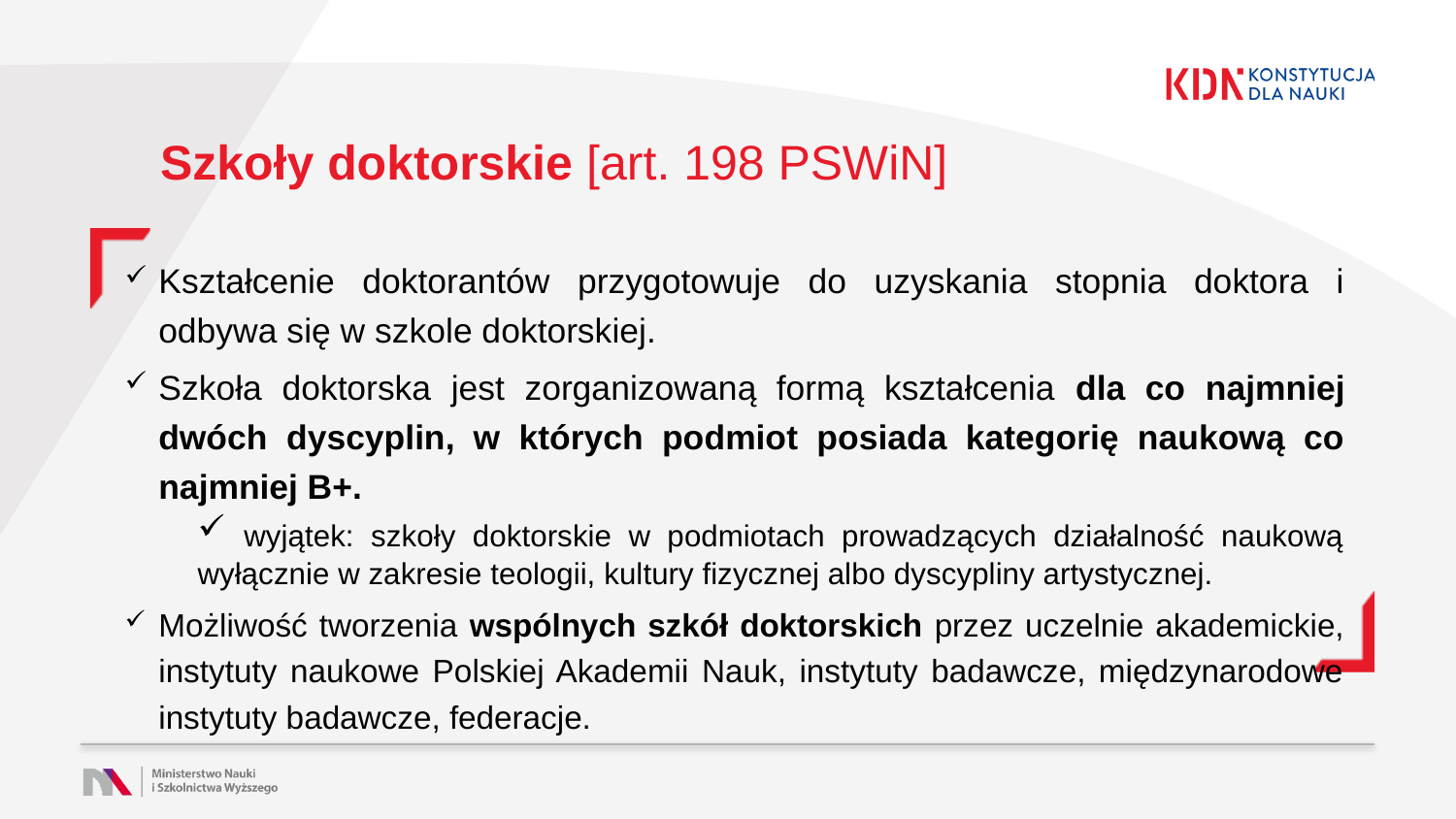

# Szkoły doktorskie [art. 198 PSWiN]
Kształcenie doktorantów przygotowuje do uzyskania stopnia doktora i odbywa się w szkole doktorskiej.
Szkoła doktorska jest zorganizowaną formą kształcenia dla co najmniej dwóch dyscyplin, w których podmiot posiada kategorię naukową co najmniej B+.
 wyjątek: szkoły doktorskie w podmiotach prowadzących działalność naukową wyłącznie w zakresie teologii, kultury fizycznej albo dyscypliny artystycznej.
Możliwość tworzenia wspólnych szkół doktorskich przez uczelnie akademickie, instytuty naukowe Polskiej Akademii Nauk, instytuty badawcze, międzynarodowe instytuty badawcze, federacje.